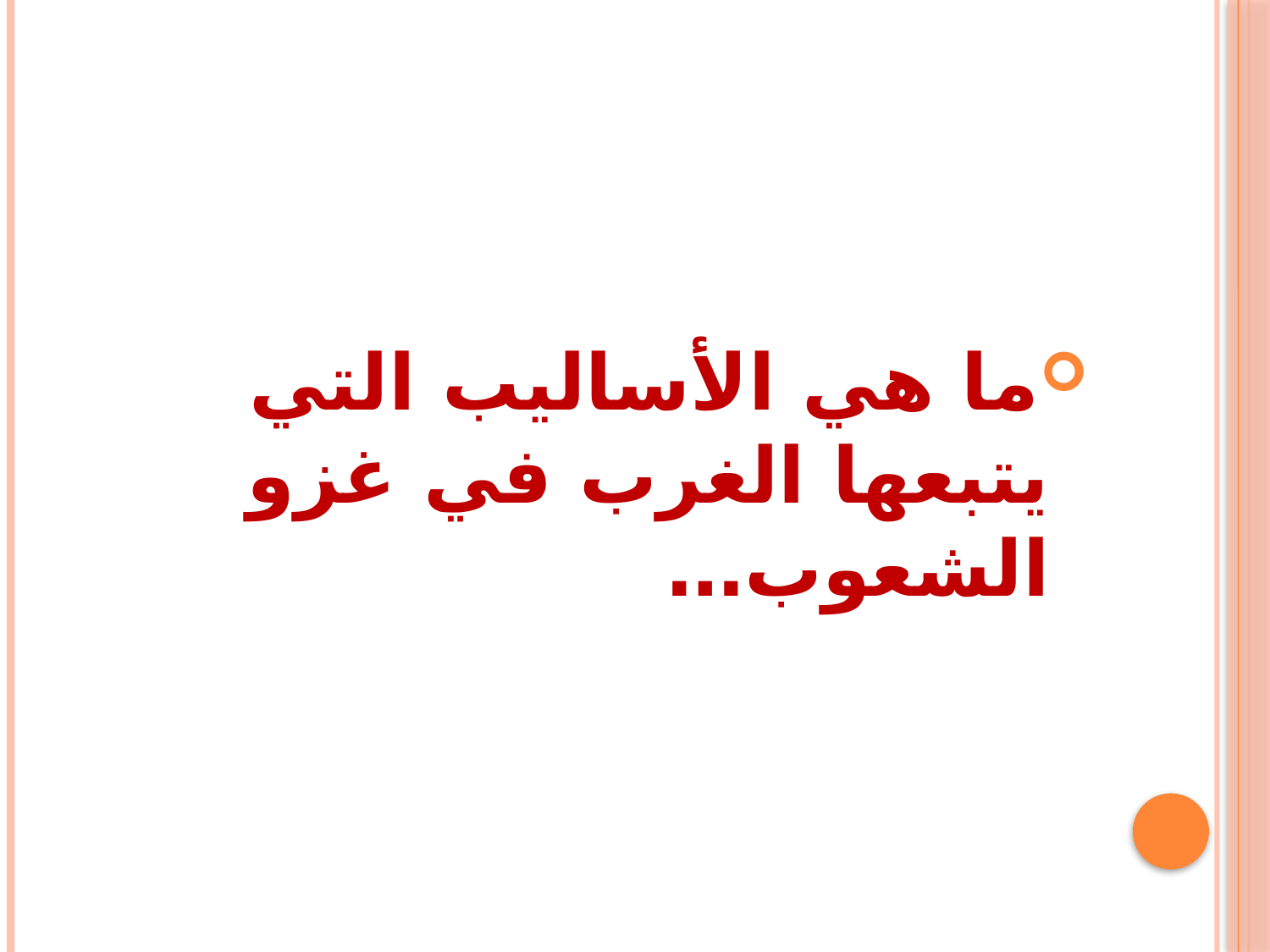

#

ما هي الأساليب التي يتبعها الغرب في غزو الشعوب…